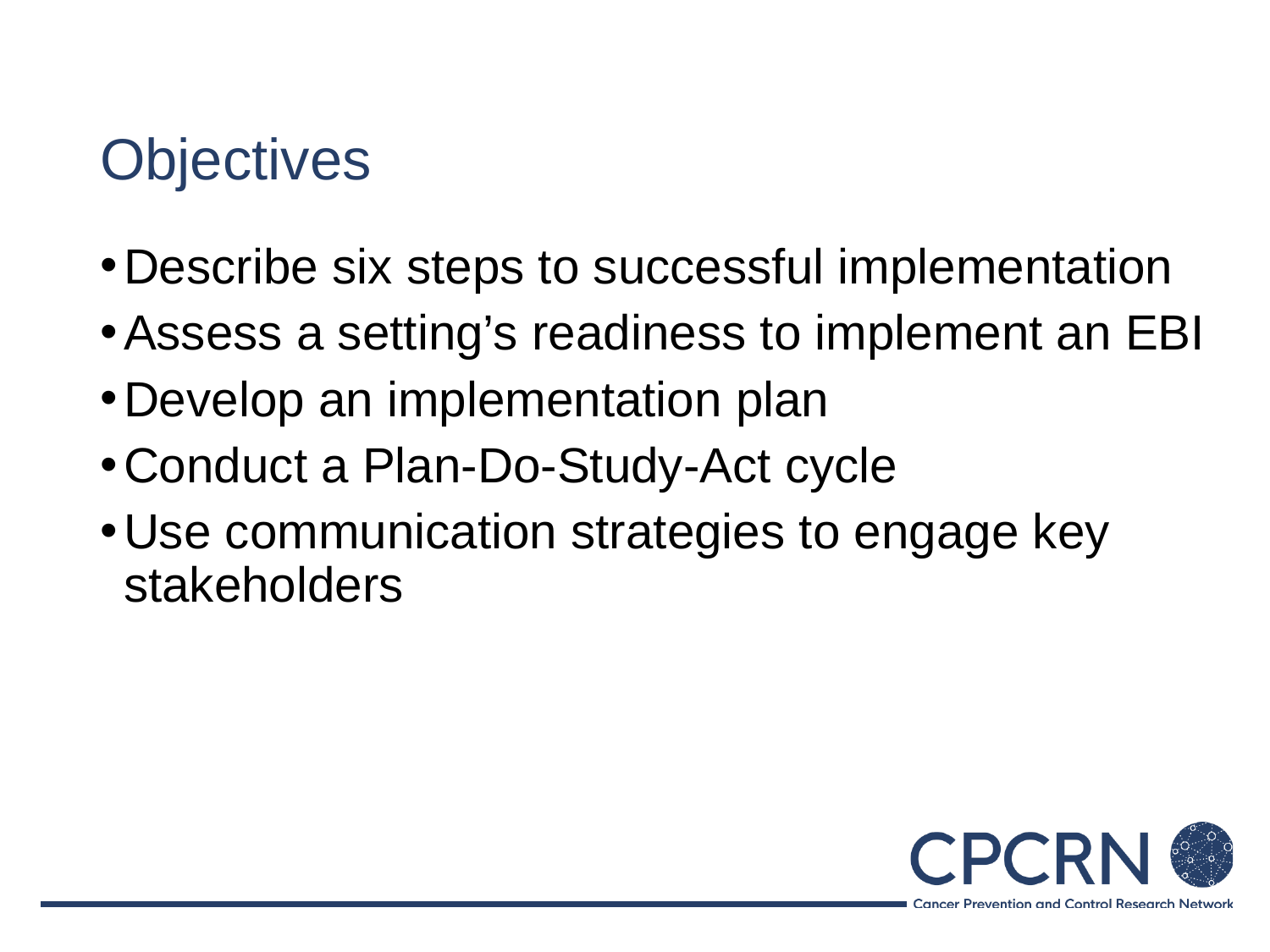

# Objectives
Describe six steps to successful implementation
Assess a setting’s readiness to implement an EBI
Develop an implementation plan
Conduct a Plan-Do-Study-Act cycle
Use communication strategies to engage key stakeholders